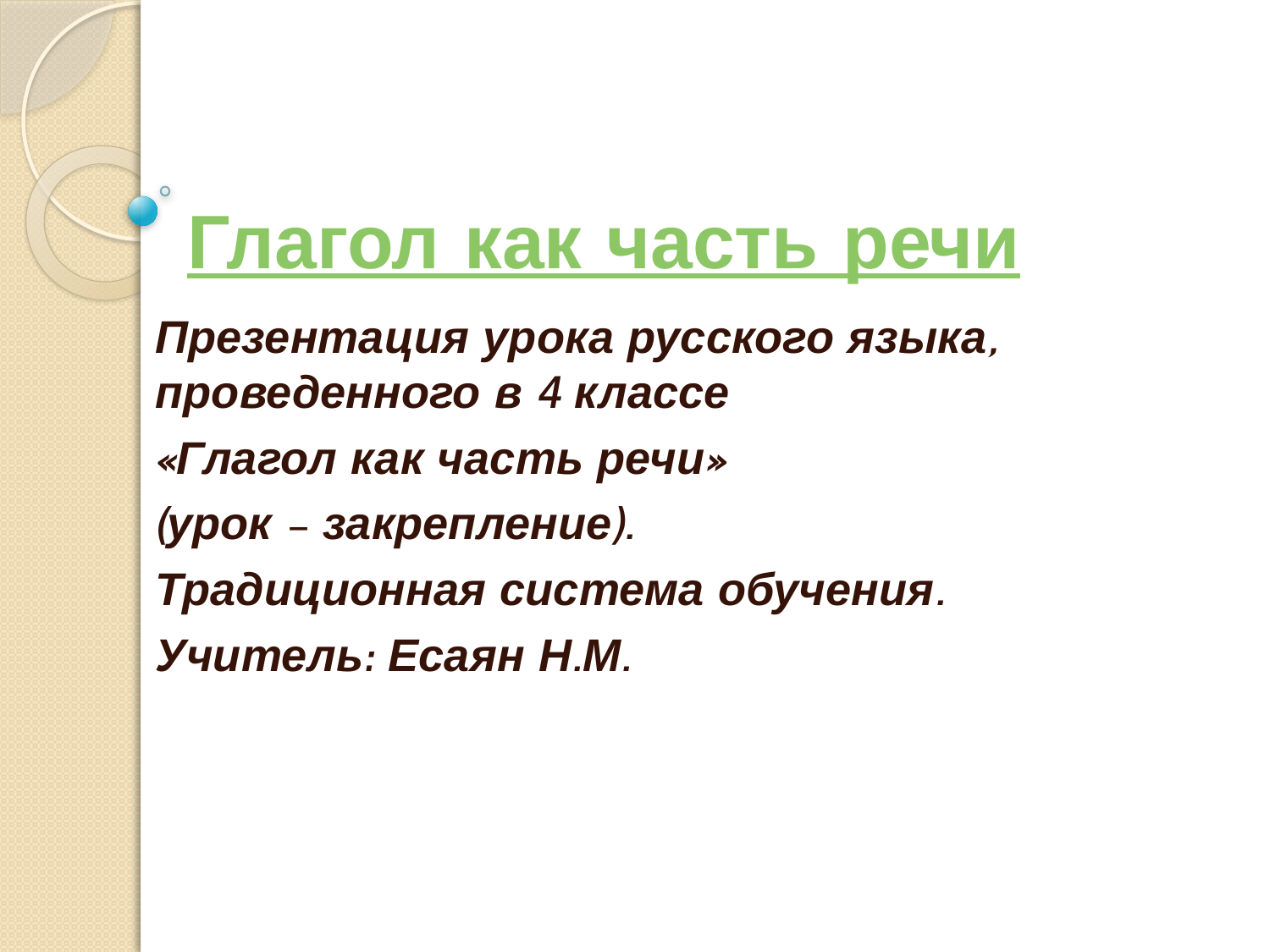

# Глагол как часть речи
Презентация урока русского языка, проведенного в 4 классе
«Глагол как часть речи»
(урок – закрепление).
Традиционная система обучения.
Учитель: Есаян Н.М.